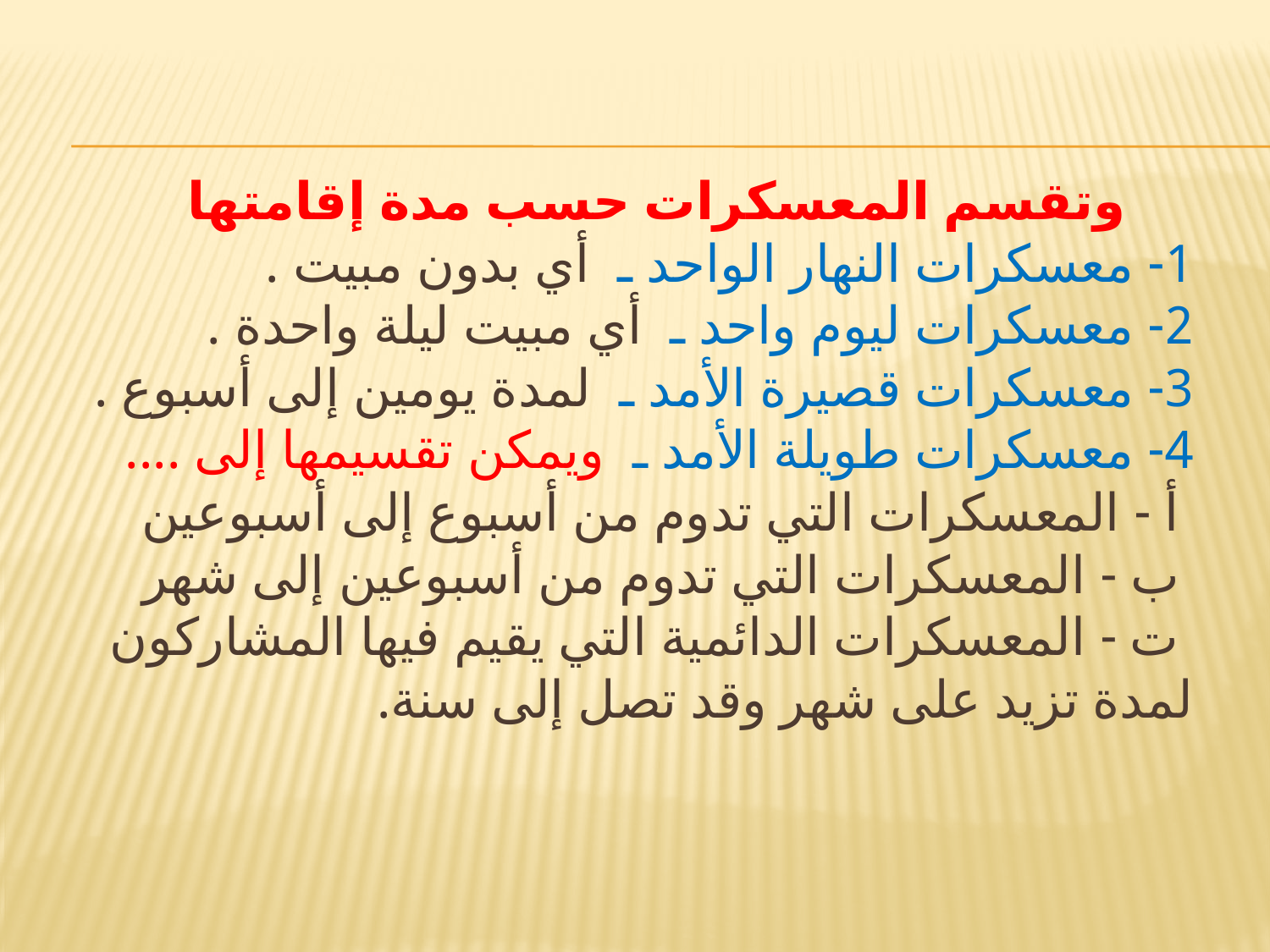

# وتقسم المعسكرات حسب مدة إقامتها 1- معسكرات النهار الواحد ـ  أي بدون مبيت . 2- معسكرات ليوم واحد ـ  أي مبيت ليلة واحدة . 3- معسكرات قصيرة الأمد ـ  لمدة يومين إلى أسبوع . 4- معسكرات طويلة الأمد ـ  ويمكن تقسيمها إلى .... أ - المعسكرات التي تدوم من أسبوع إلى أسبوعين ب - المعسكرات التي تدوم من أسبوعين إلى شهر ت - المعسكرات الدائمية التي يقيم فيها المشاركون لمدة تزيد على شهر وقد تصل إلى سنة.